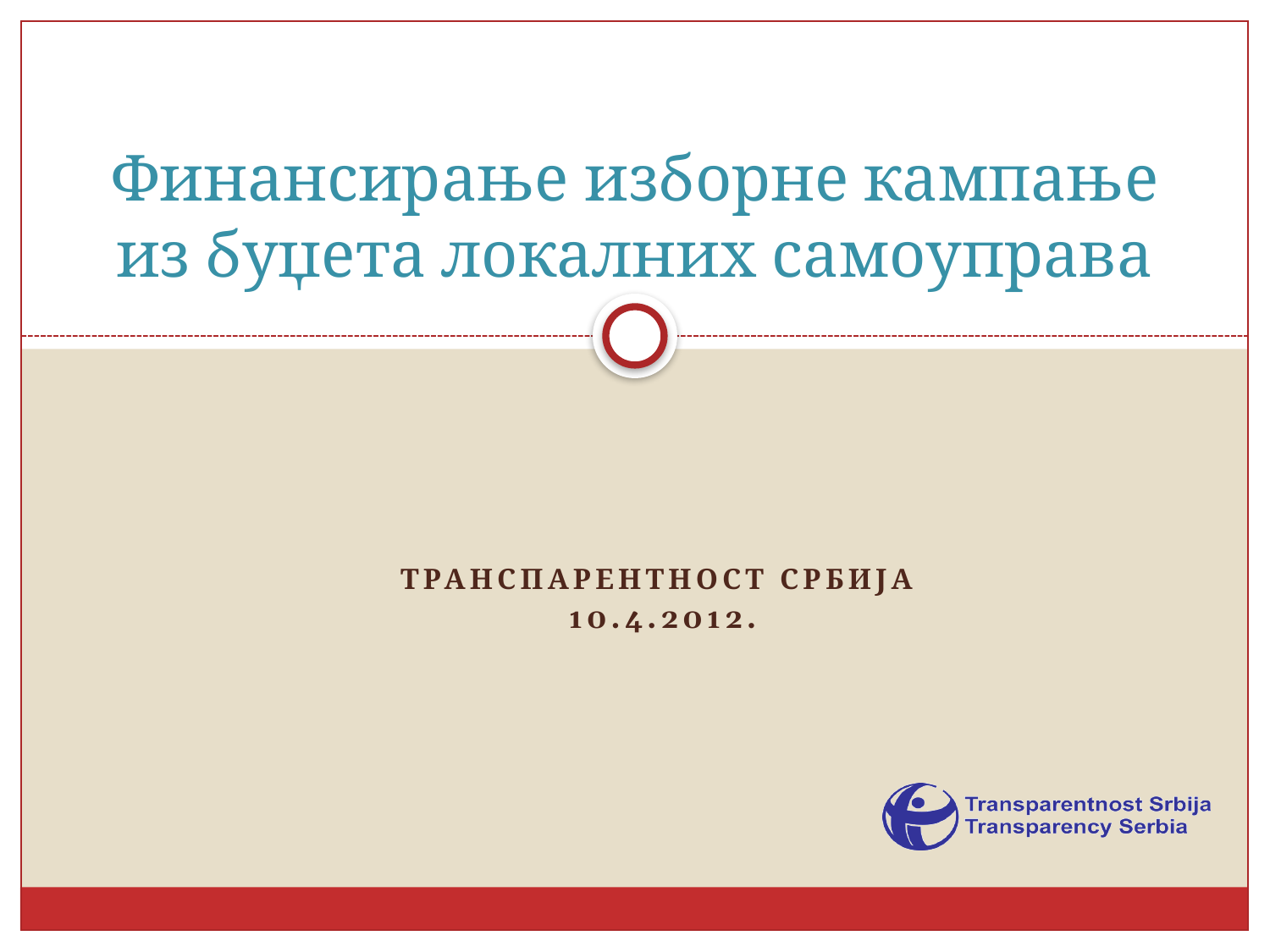

# Финансирање изборне кампање из буџета локалних самоуправа

Транспарентност Србија
10.4.2012.